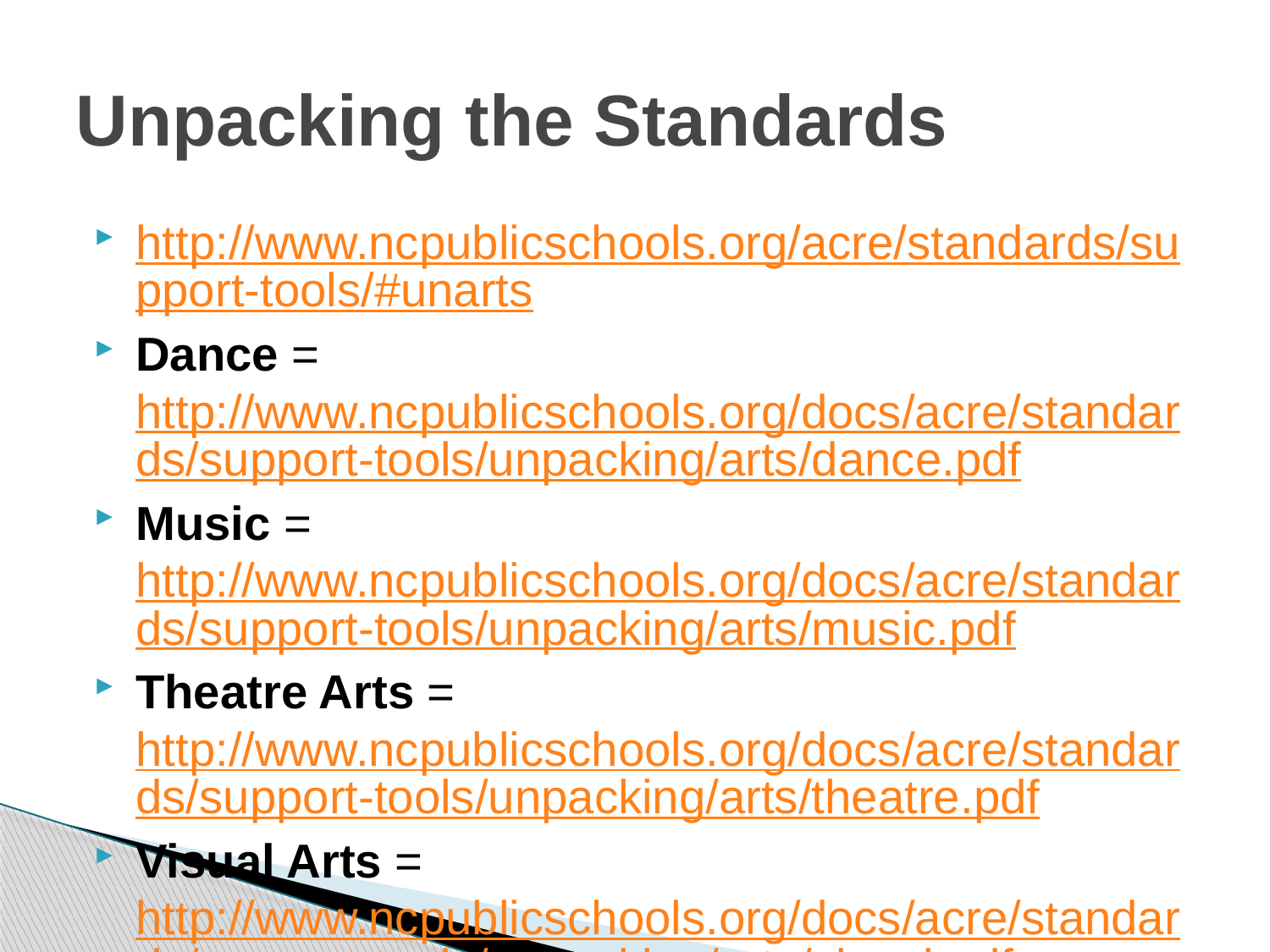

# Unpacking the Standards
http://www.ncpublicschools.org/acre/standards/support-tools/#unarts
Dance = http://www.ncpublicschools.org/docs/acre/standards/support-tools/unpacking/arts/dance.pdf
Music = http://www.ncpublicschools.org/docs/acre/standards/support-tools/unpacking/arts/music.pdf
Theatre Arts = http://www.ncpublicschools.org/docs/acre/standards/support-tools/unpacking/arts/theatre.pdf
Visual Arts = http://www.ncpublicschools.org/docs/acre/standards/support-tools/unpacking/arts/visual.pdf